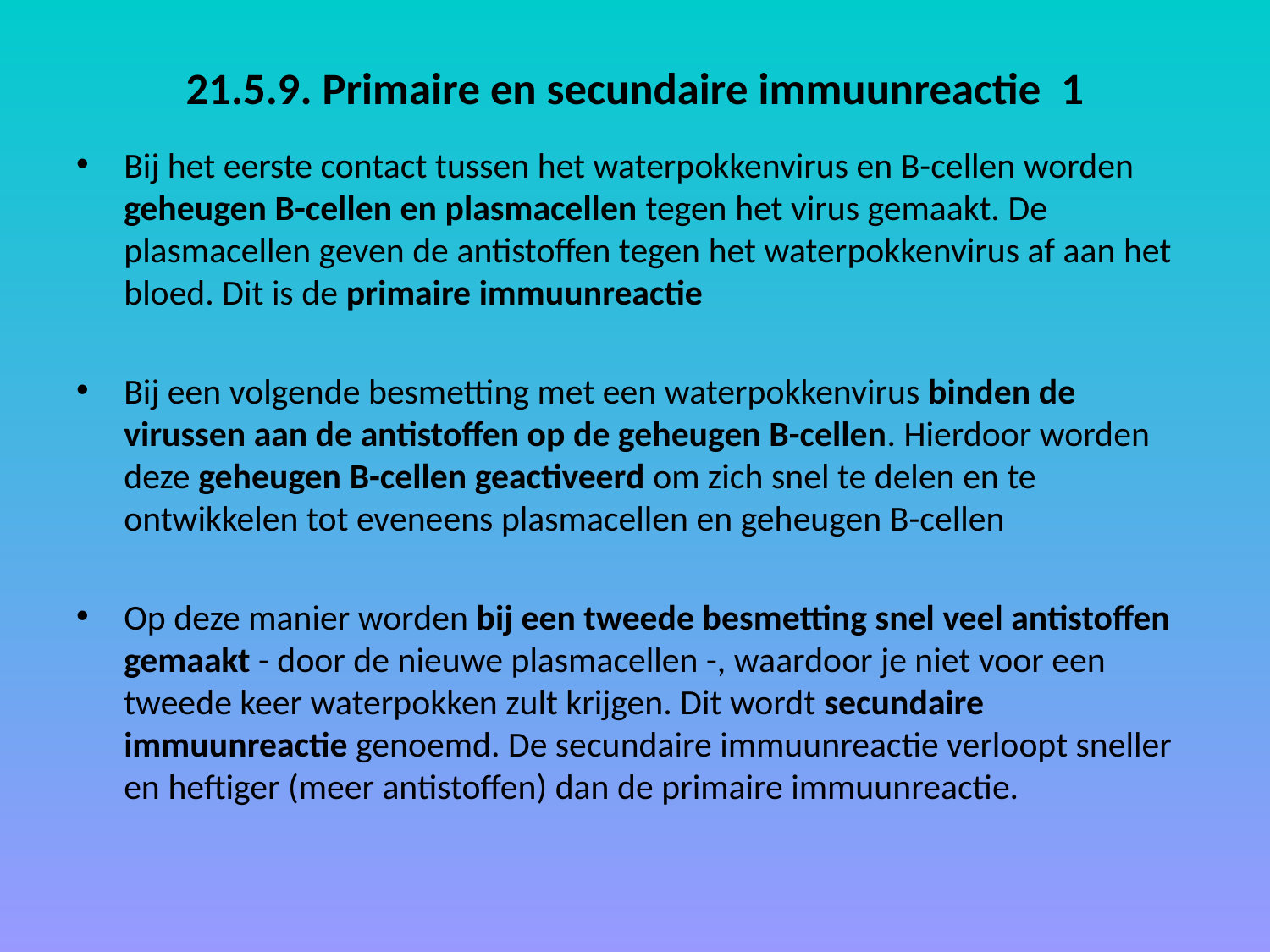

# 21.5.9. Primaire en secundaire immuunreactie  1
Bij het eerste contact tussen het waterpokkenvirus en B-cellen worden geheugen B-cellen en plasmacellen tegen het virus gemaakt. De plasmacellen geven de antistoffen tegen het waterpokkenvirus af aan het bloed. Dit is de primaire immuunreactie

Bij een volgende besmetting met een waterpokkenvirus binden de virussen aan de antistoffen op de geheugen B-cellen. Hierdoor worden deze geheugen B-cellen geactiveerd om zich snel te delen en te ontwikkelen tot eveneens plasmacellen en geheugen B-cellen

Op deze manier worden bij een tweede besmetting snel veel antistoffen gemaakt - door de nieuwe plasmacellen -, waardoor je niet voor een tweede keer waterpokken zult krijgen. Dit wordt secundaire immuunreactie genoemd. De secundaire immuunreactie verloopt sneller en heftiger (meer antistoffen) dan de primaire immuunreactie.